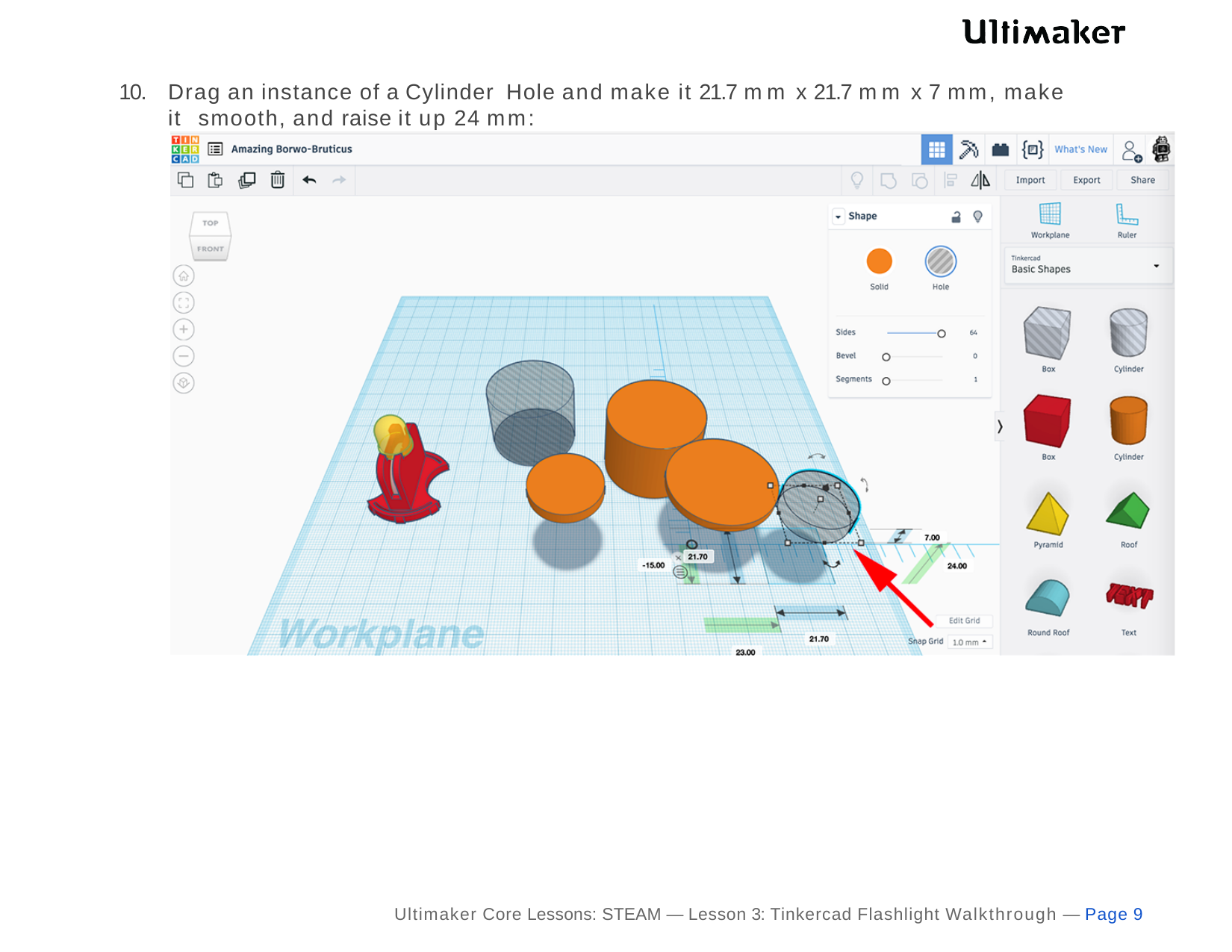

10.	Drag an instance of a Cylinder Hole and make it 21.7 mm x 21.7 mm x 7 mm, make it  smooth, and raise it up 24 mm:

Ultimaker Core Lessons: STEAM — Lesson 3: Tinkercad Flashlight Walkthrough — Page 9